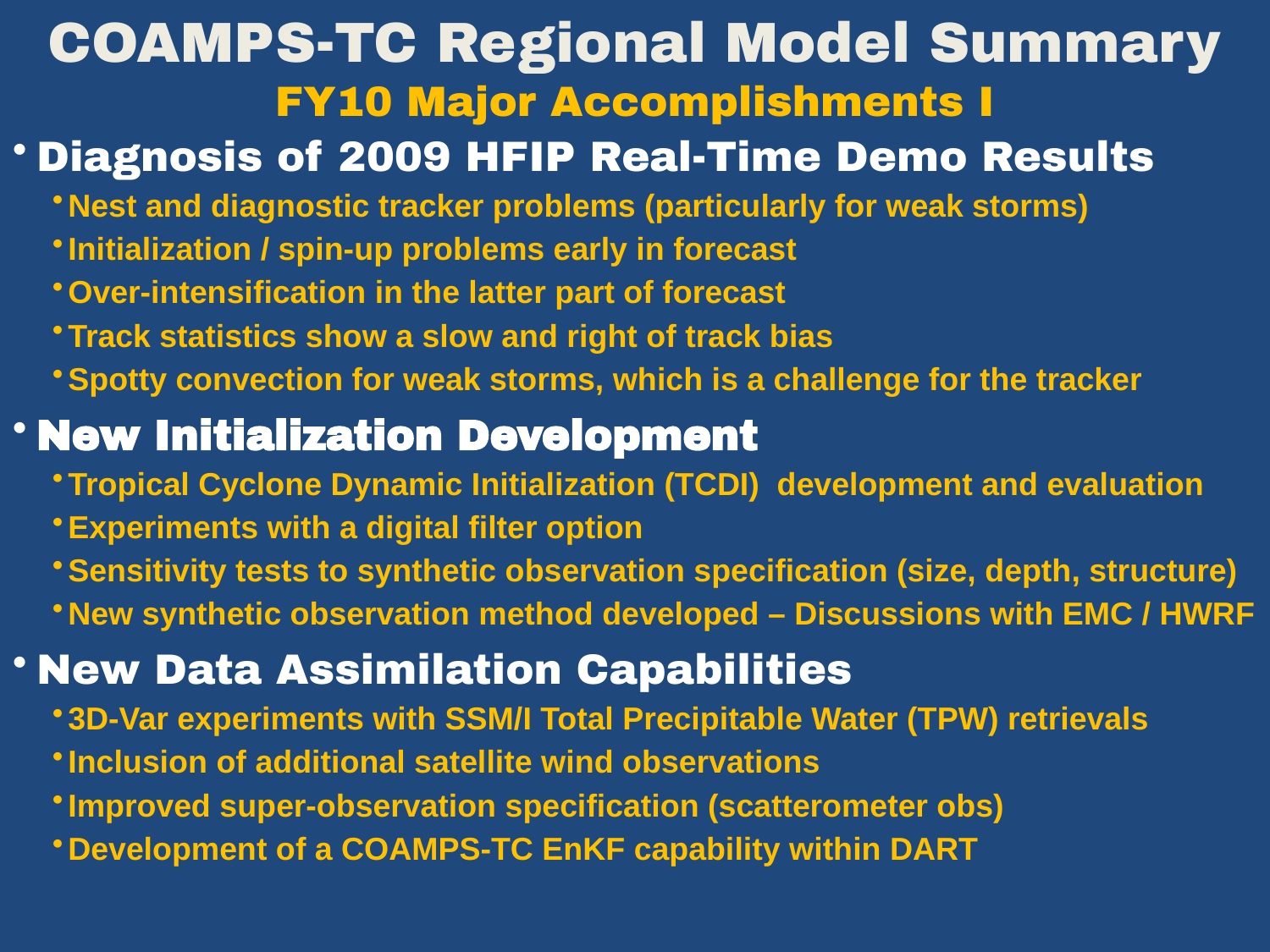

COAMPS-TC Regional Model Summary
FY10 Major Accomplishments I
Diagnosis of 2009 HFIP Real-Time Demo Results
Nest and diagnostic tracker problems (particularly for weak storms)
Initialization / spin-up problems early in forecast
Over-intensification in the latter part of forecast
Track statistics show a slow and right of track bias
Spotty convection for weak storms, which is a challenge for the tracker
New Initialization Development
Tropical Cyclone Dynamic Initialization (TCDI)  development and evaluation
Experiments with a digital filter option
Sensitivity tests to synthetic observation specification (size, depth, structure)
New synthetic observation method developed – Discussions with EMC / HWRF
New Data Assimilation Capabilities
3D-Var experiments with SSM/I Total Precipitable Water (TPW) retrievals
Inclusion of additional satellite wind observations
Improved super-observation specification (scatterometer obs)
Development of a COAMPS-TC EnKF capability within DART